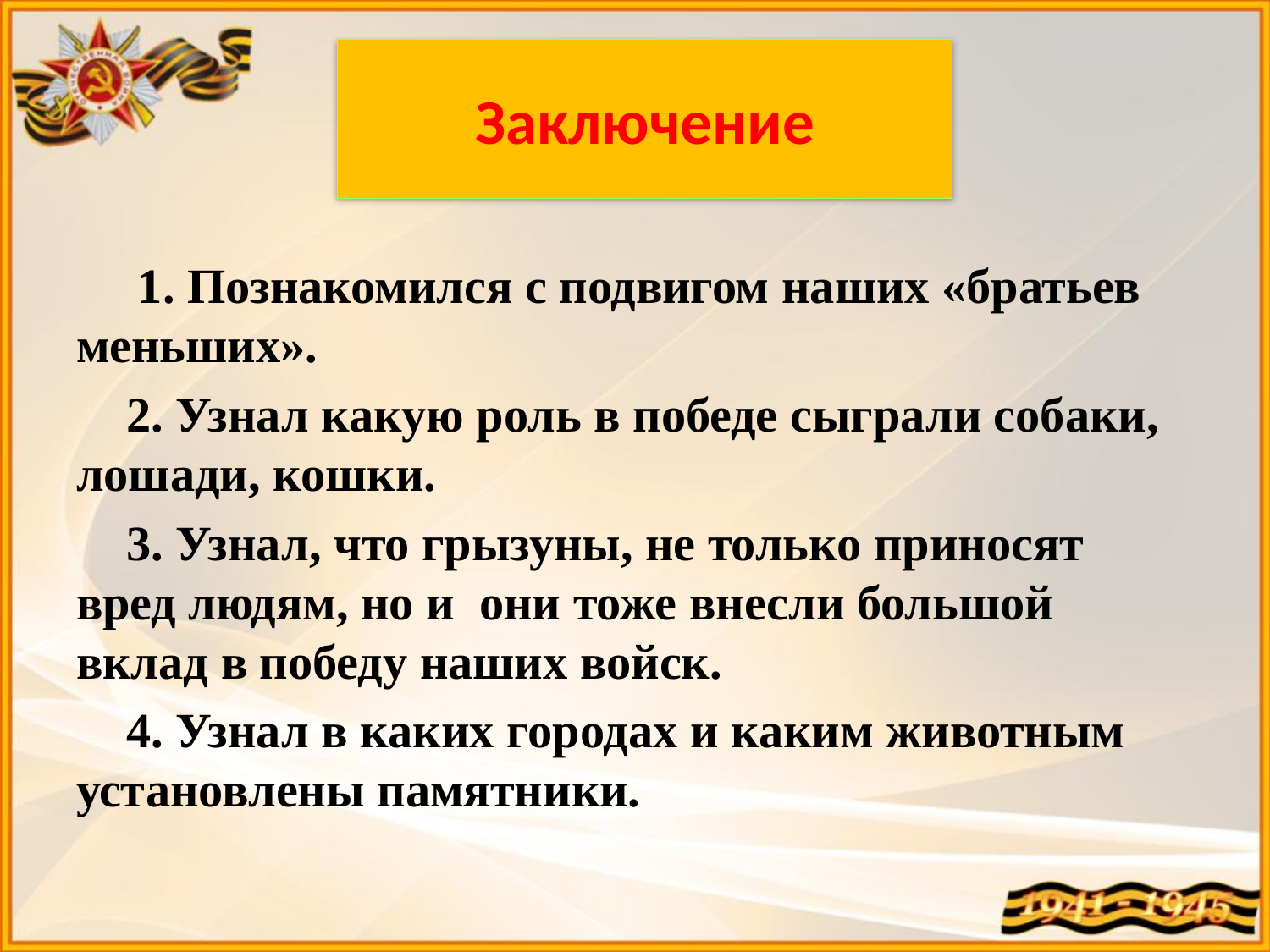

# Заключение
 1. Познакомился с подвигом наших «братьев меньших».
2. Узнал какую роль в победе сыграли собаки, лошади, кошки.
3. Узнал, что грызуны, не только приносят вред людям, но и  они тоже внесли большой вклад в победу наших войск.
4. Узнал в каких городах и каким животным установлены памятники.